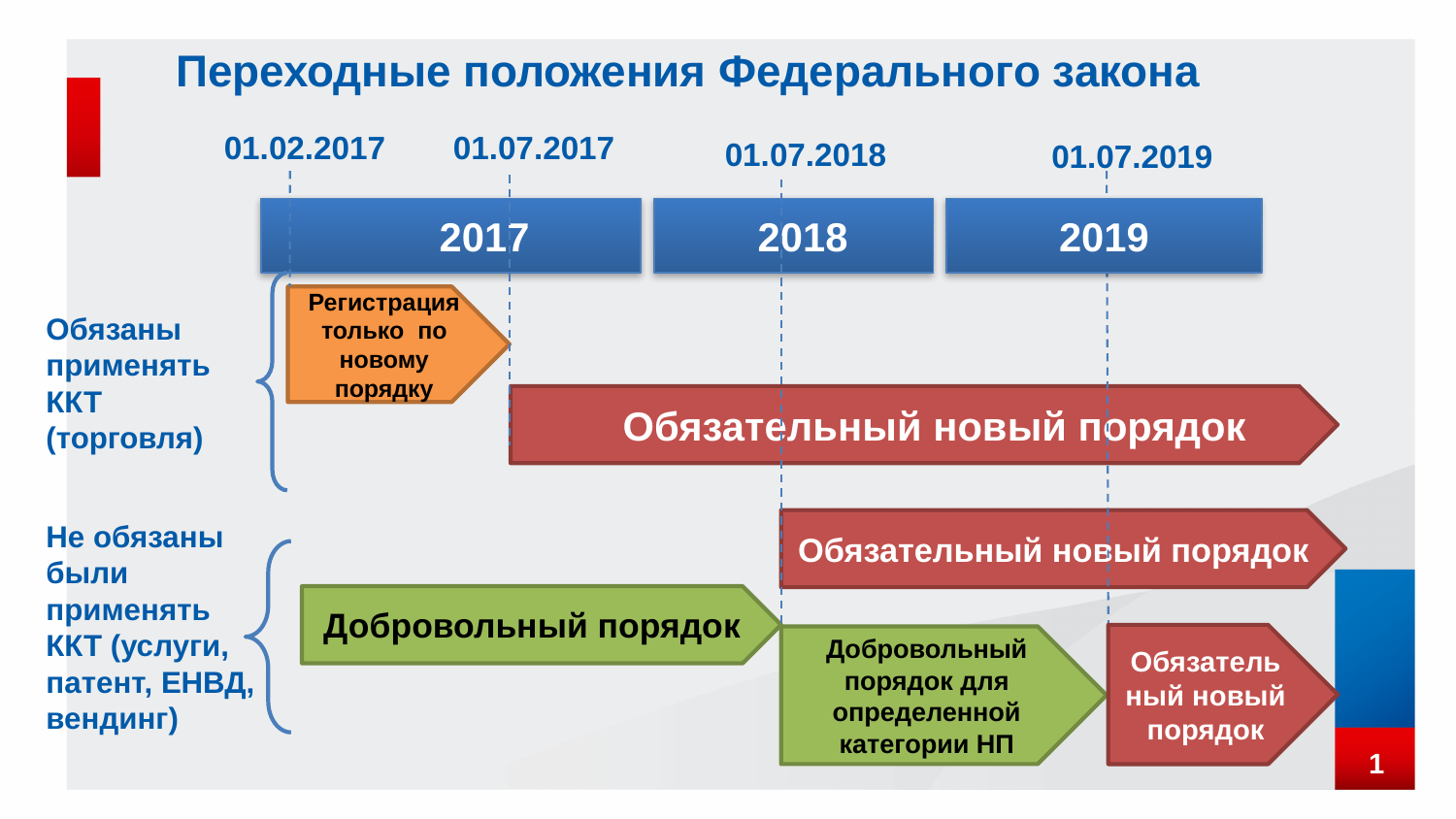

# Переходные положения Федерального закона
01.07.2017
01.02.2017
01.07.2018
 01.07.2019
      2017
  2018
2019

Обязаны применять ККТ (торговля)
Регистрация только  по новому порядку
     Обязательный новый порядок
Обязательный новый порядок

Не обязаны были применять ККТ (услуги, патент, ЕНВД, вендинг)
Добровольный порядок
Обязательный новый порядок
Добровольный порядок для определенной категории НП
1